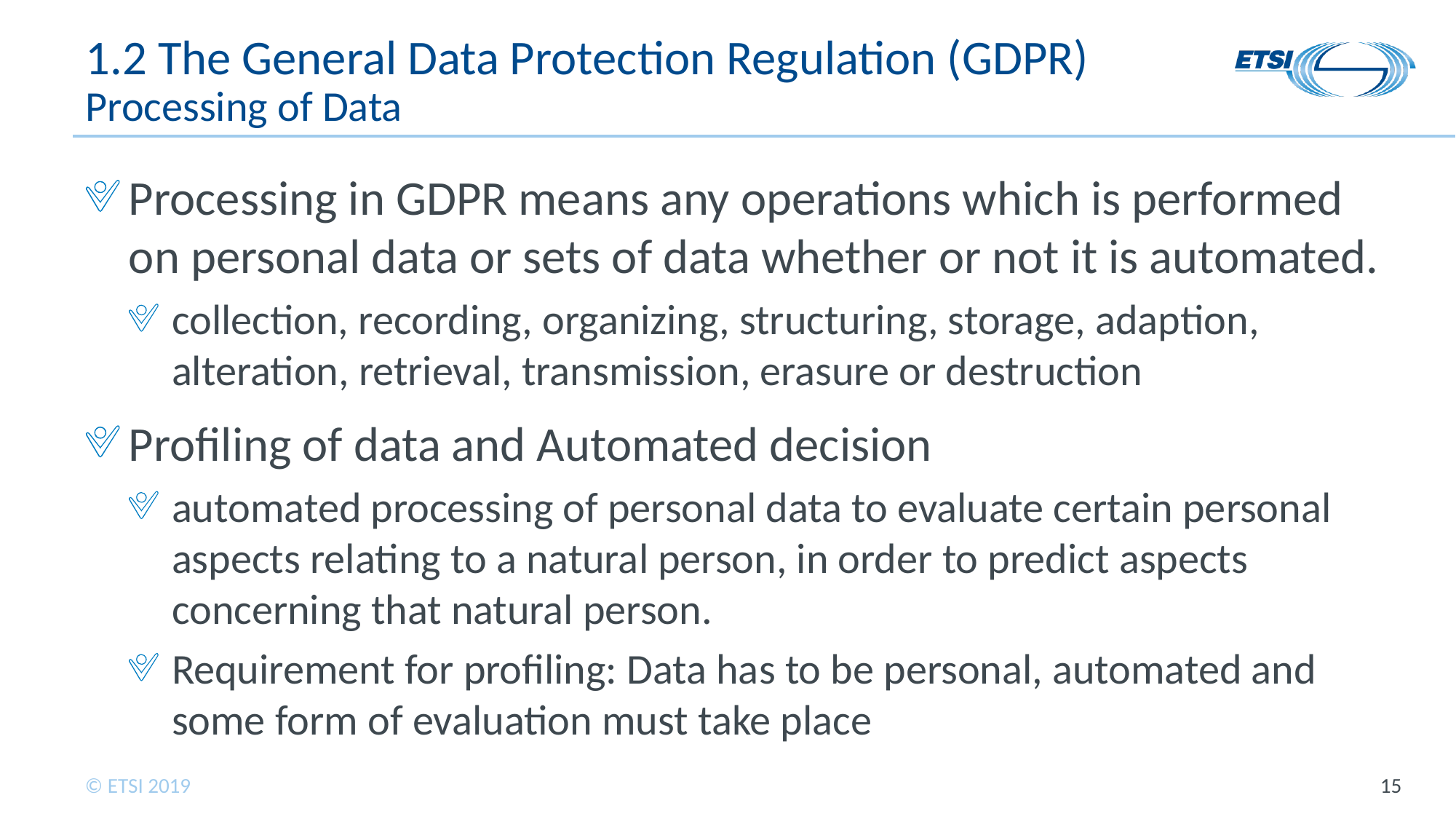

# 1.2 The General Data Protection Regulation (GDPR) Processing of Data
Processing in GDPR means any operations which is performed on personal data or sets of data whether or not it is automated.
collection, recording, organizing, structuring, storage, adaption, alteration, retrieval, transmission, erasure or destruction
Profiling of data and Automated decision
automated processing of personal data to evaluate certain personal aspects relating to a natural person, in order to predict aspects concerning that natural person.
Requirement for profiling: Data has to be personal, automated and some form of evaluation must take place